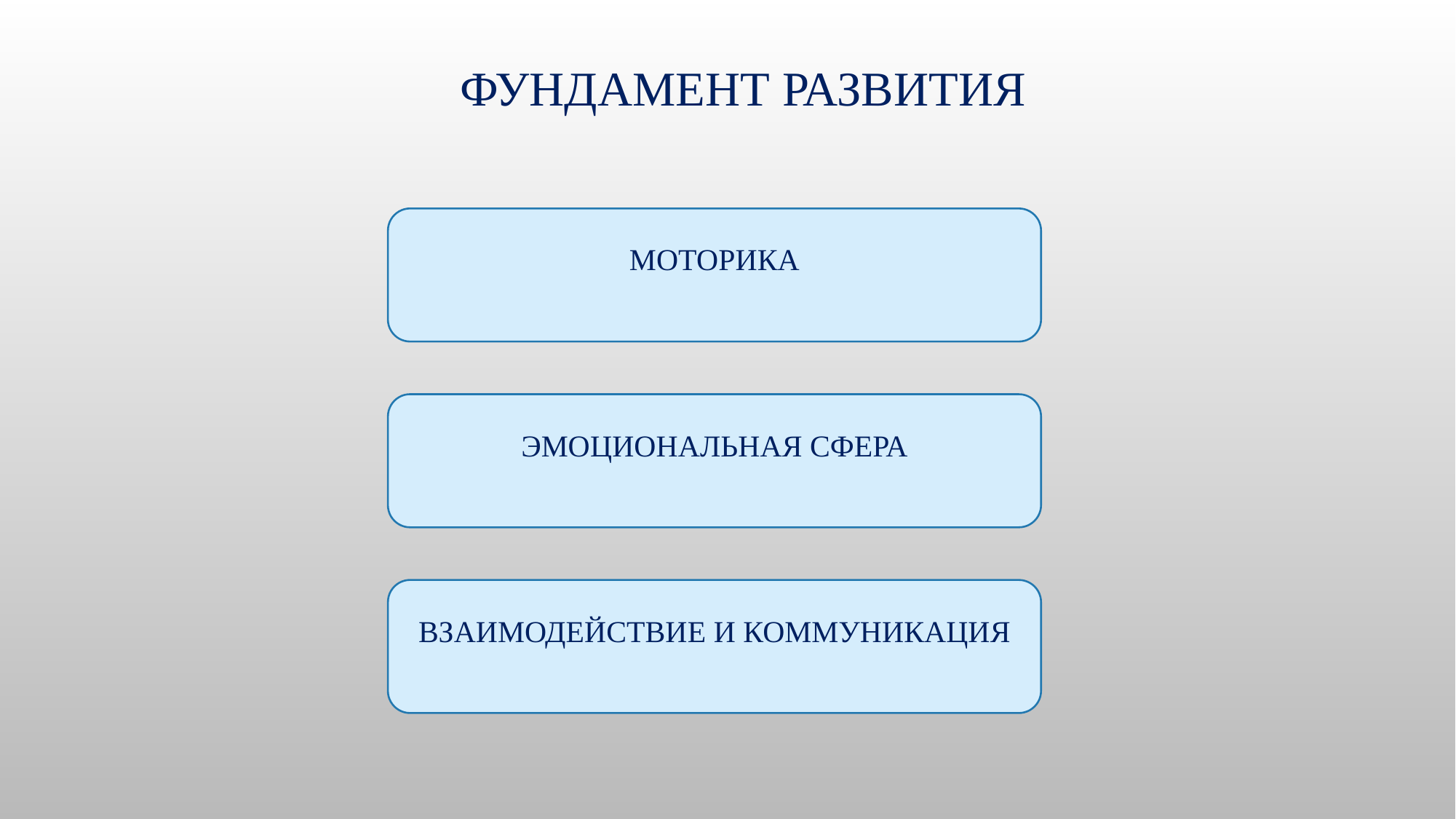

# ФУНДАМЕНТ РАЗВИТИЯ
МОТОРИКА

ЭМОЦИОНАЛЬНАЯ СФЕРА

ВЗАИМОДЕЙСТВИЕ И КОММУНИКАЦИЯ